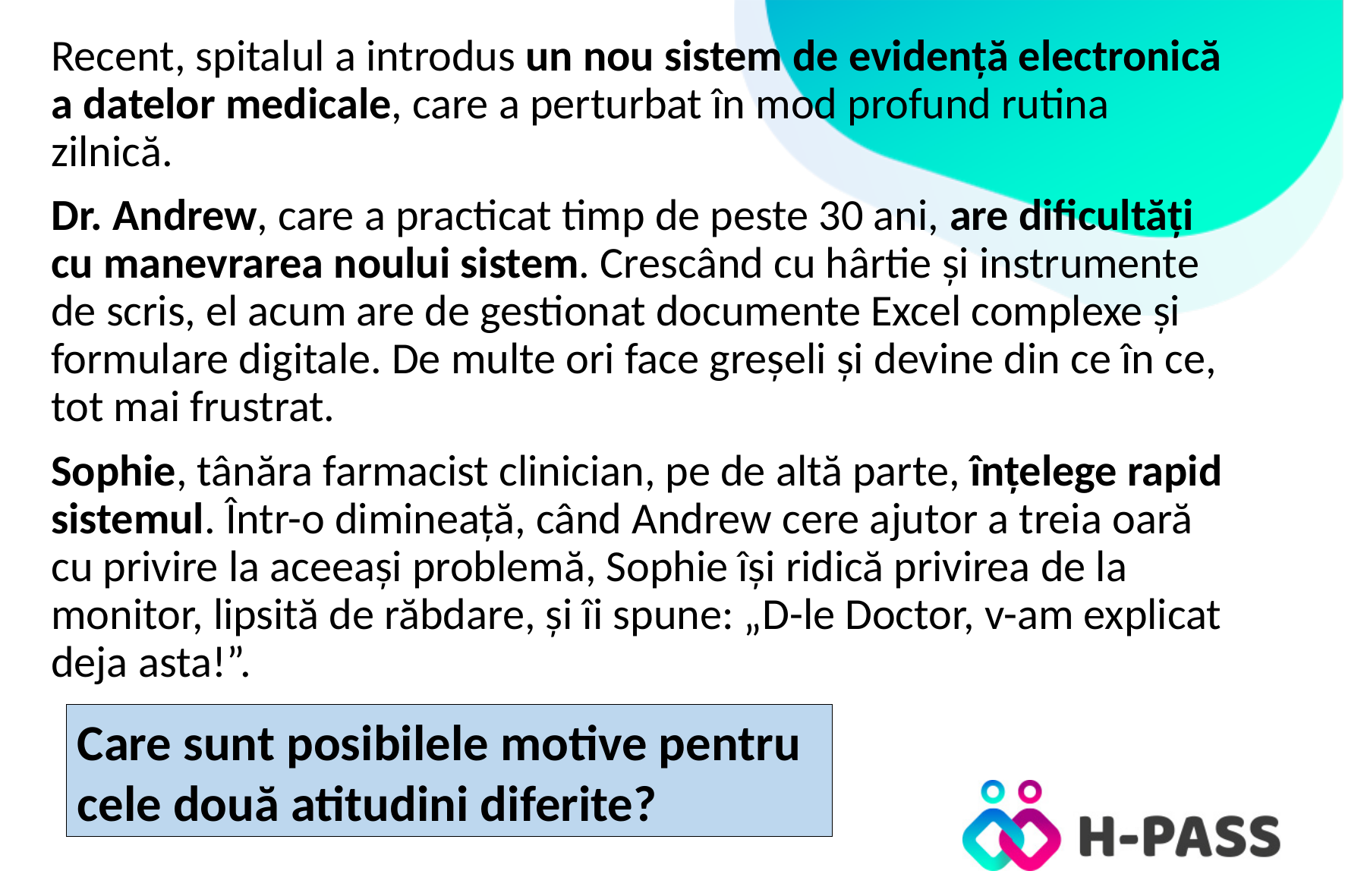

Recent, spitalul a introdus un nou sistem de evidență electronică a datelor medicale, care a perturbat în mod profund rutina zilnică.
Dr. Andrew, care a practicat timp de peste 30 ani, are dificultăți cu manevrarea noului sistem. Crescând cu hârtie și instrumente de scris, el acum are de gestionat documente Excel complexe și formulare digitale. De multe ori face greșeli și devine din ce în ce, tot mai frustrat.
Sophie, tânăra farmacist clinician, pe de altă parte, înțelege rapid sistemul. Într-o dimineață, când Andrew cere ajutor a treia oară cu privire la aceeași problemă, Sophie își ridică privirea de la monitor, lipsită de răbdare, și îi spune: „D-le Doctor, v-am explicat deja asta!”.

Care sunt posibilele motive pentru cele două atitudini diferite?